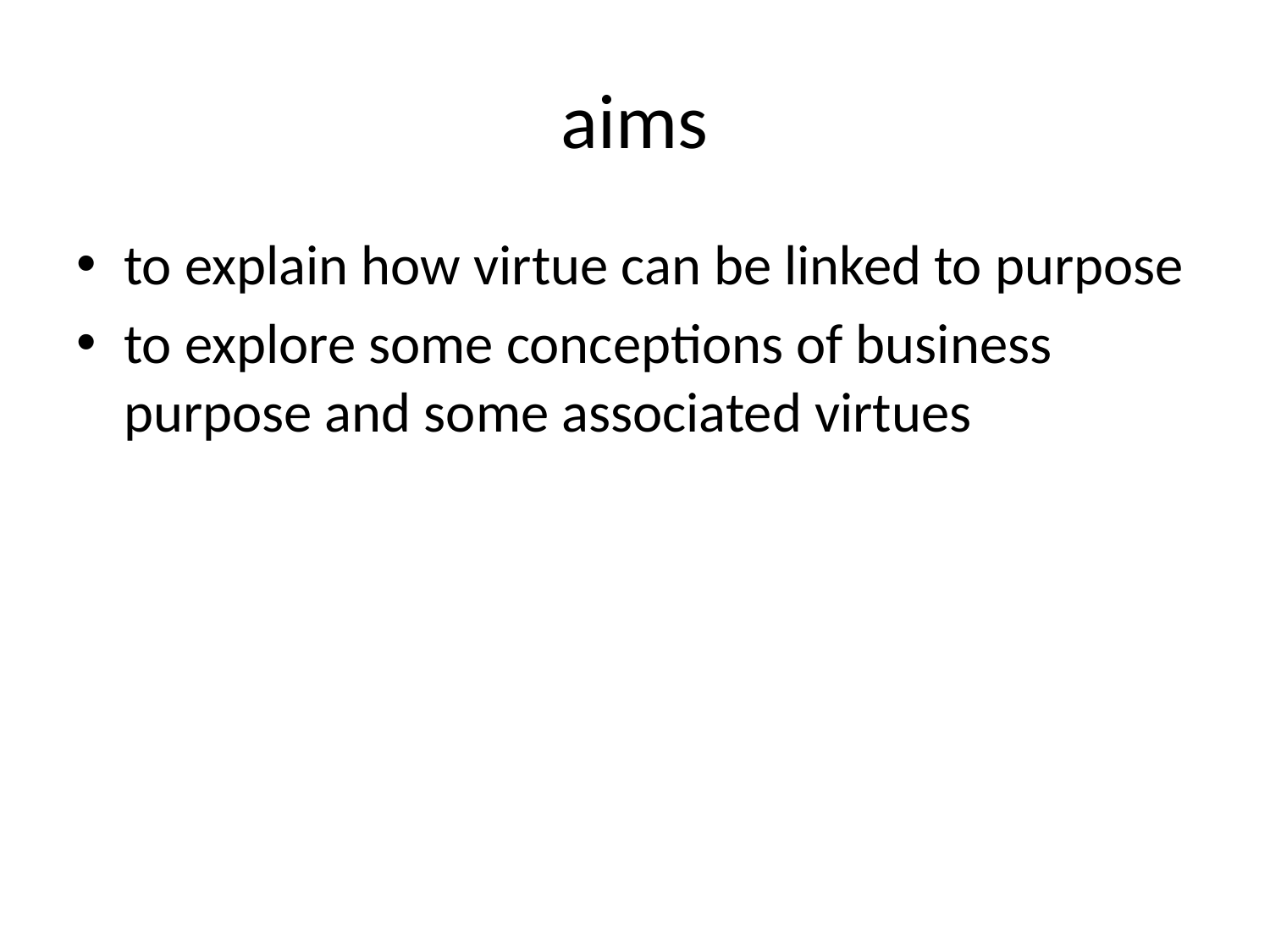

# aims
to explain how virtue can be linked to purpose
to explore some conceptions of business purpose and some associated virtues